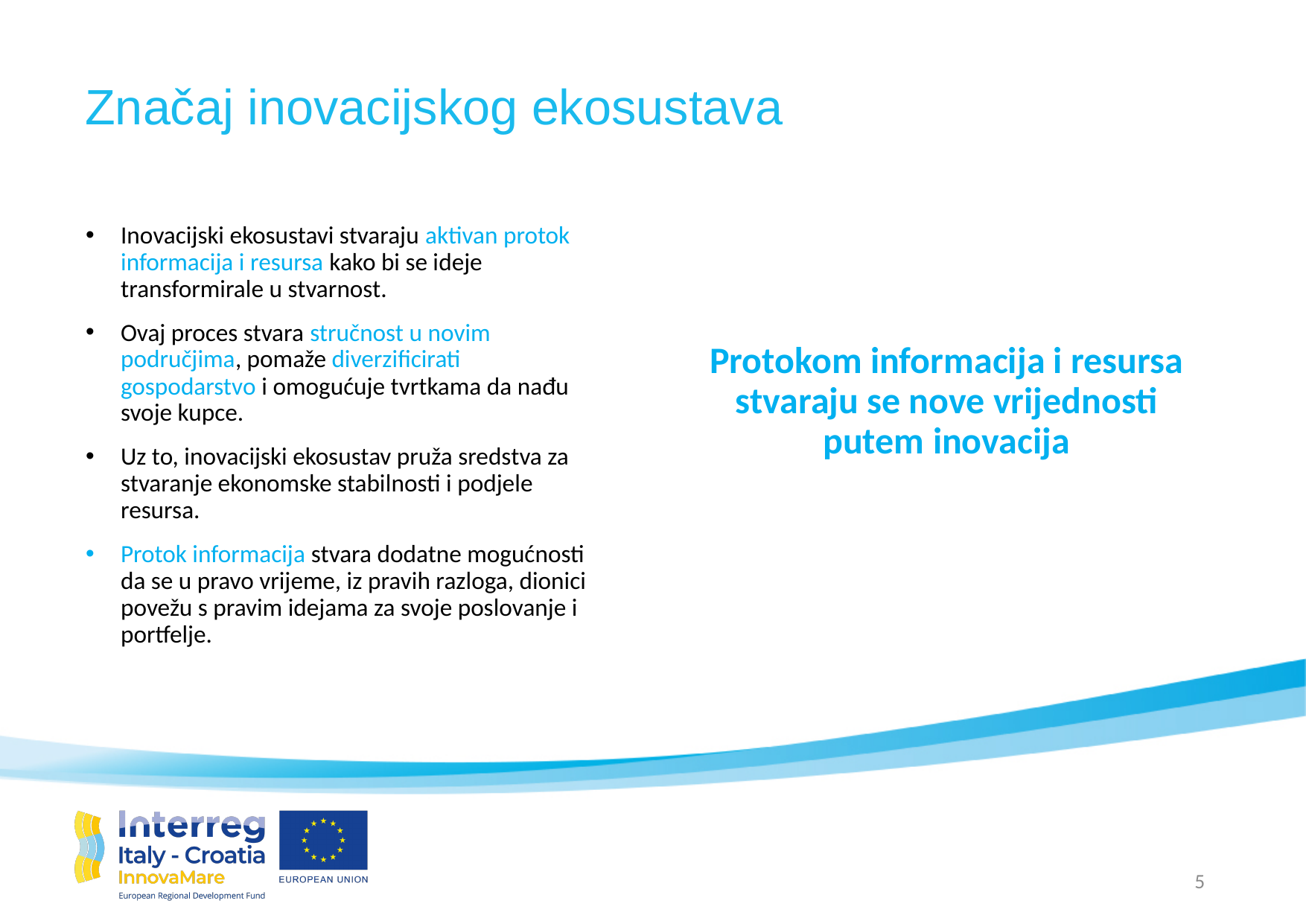

# Značaj inovacijskog ekosustava
Inovacijski ekosustavi stvaraju aktivan protok informacija i resursa kako bi se ideje transformirale u stvarnost.
Ovaj proces stvara stručnost u novim područjima, pomaže diverzificirati gospodarstvo i omogućuje tvrtkama da nađu svoje kupce.
Uz to, inovacijski ekosustav pruža sredstva za stvaranje ekonomske stabilnosti i podjele resursa.
Protok informacija stvara dodatne mogućnosti da se u pravo vrijeme, iz pravih razloga, dionici povežu s pravim idejama za svoje poslovanje i portfelje.

Protokom informacija i resursa stvaraju se nove vrijednosti putem inovacija

5